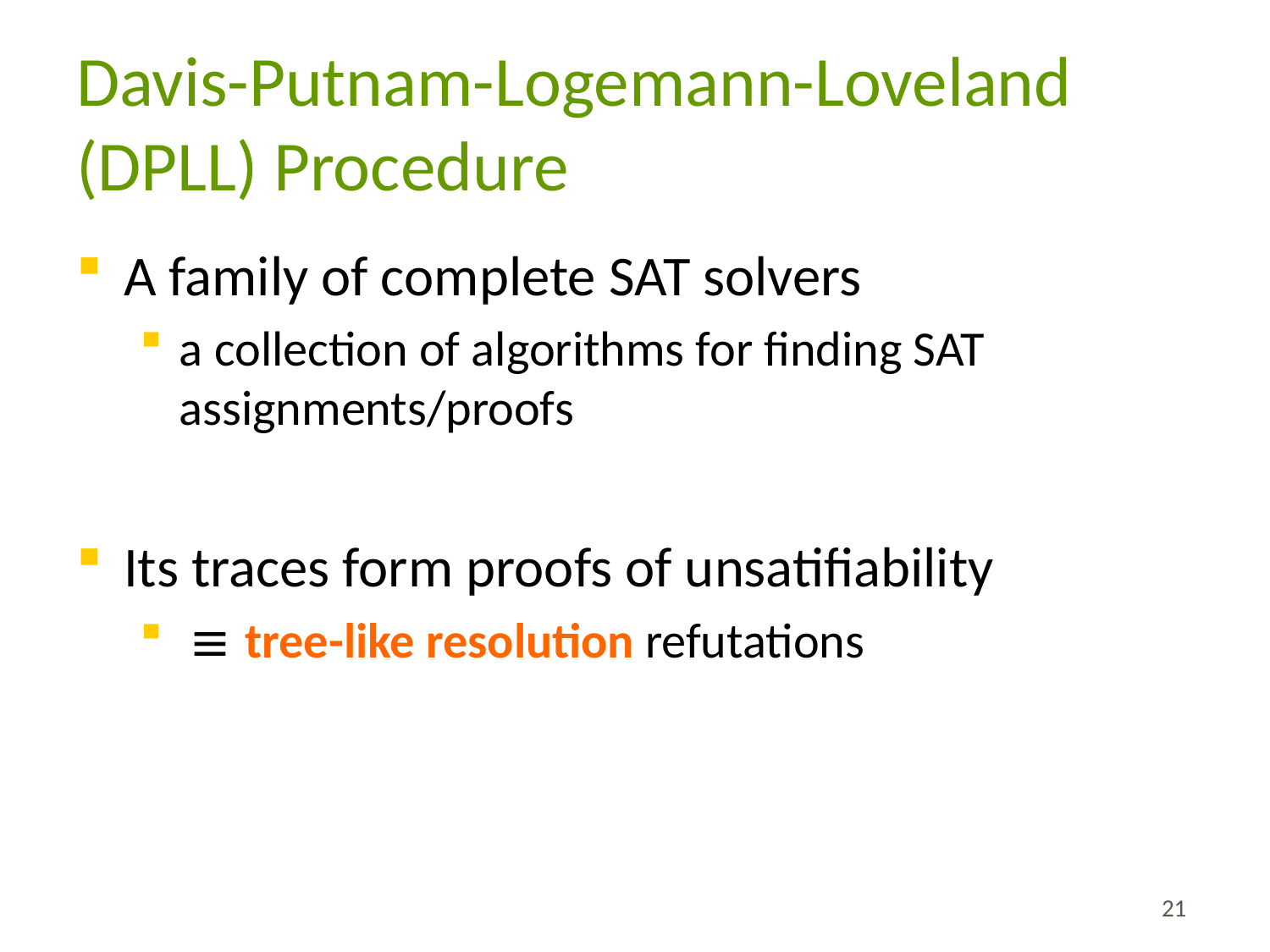

# Davis-Putnam-Logemann-Loveland (DPLL) Procedure
A family of complete SAT solvers
a collection of algorithms for finding SAT assignments/proofs

Its traces form proofs of unsatifiability
 ≡ tree-like resolution refutations

21